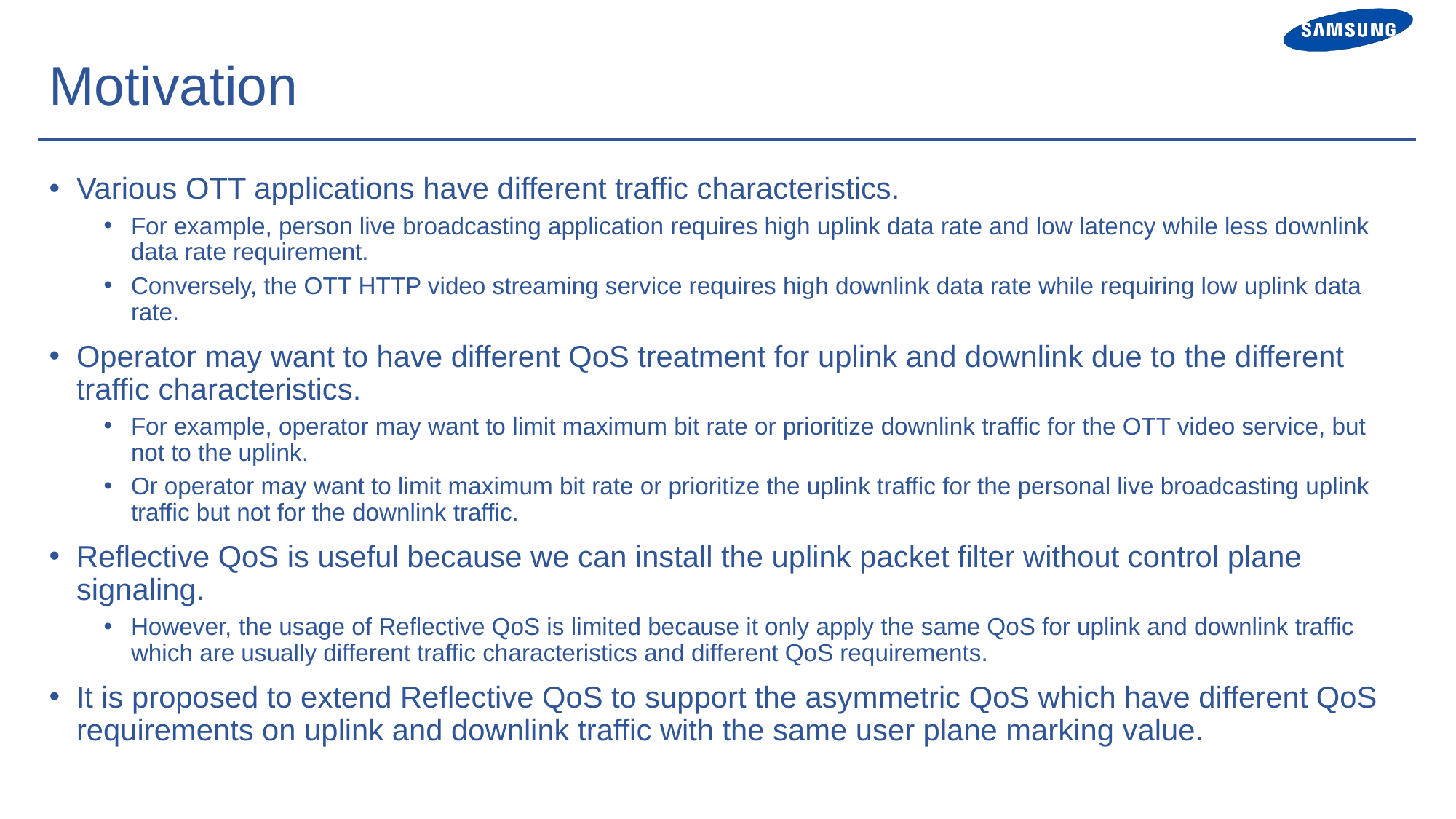

# Motivation
Various OTT applications have different traffic characteristics.
For example, person live broadcasting application requires high uplink data rate and low latency while less downlink data rate requirement.
Conversely, the OTT HTTP video streaming service requires high downlink data rate while requiring low uplink data rate.
Operator may want to have different QoS treatment for uplink and downlink due to the different traffic characteristics.
For example, operator may want to limit maximum bit rate or prioritize downlink traffic for the OTT video service, but not to the uplink.
Or operator may want to limit maximum bit rate or prioritize the uplink traffic for the personal live broadcasting uplink traffic but not for the downlink traffic.
Reflective QoS is useful because we can install the uplink packet filter without control plane signaling.
However, the usage of Reflective QoS is limited because it only apply the same QoS for uplink and downlink traffic which are usually different traffic characteristics and different QoS requirements.
It is proposed to extend Reflective QoS to support the asymmetric QoS which have different QoS requirements on uplink and downlink traffic with the same user plane marking value.